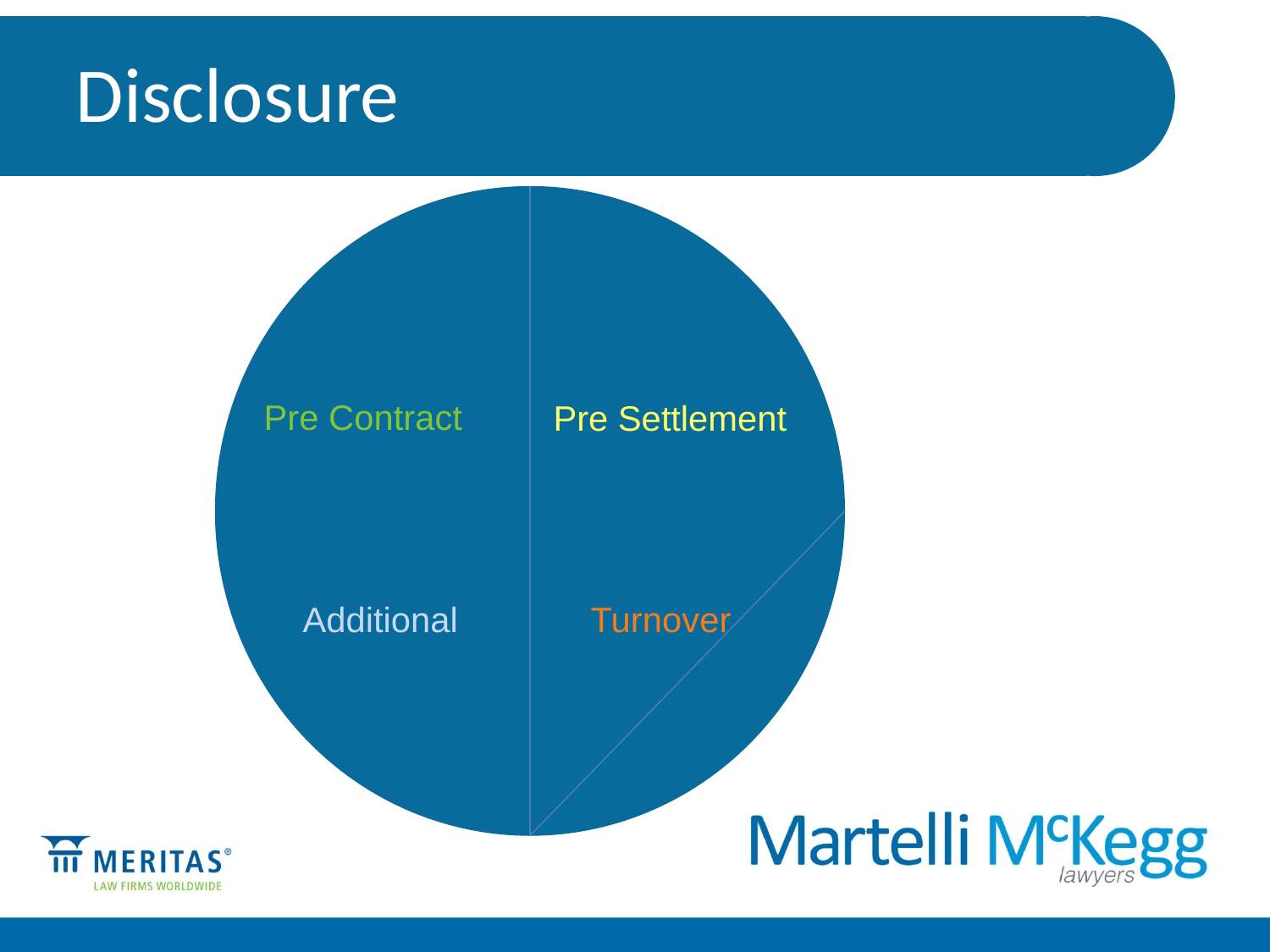

# Disclosure

Pre Contract
Pre Settlement
Additional
Turnover